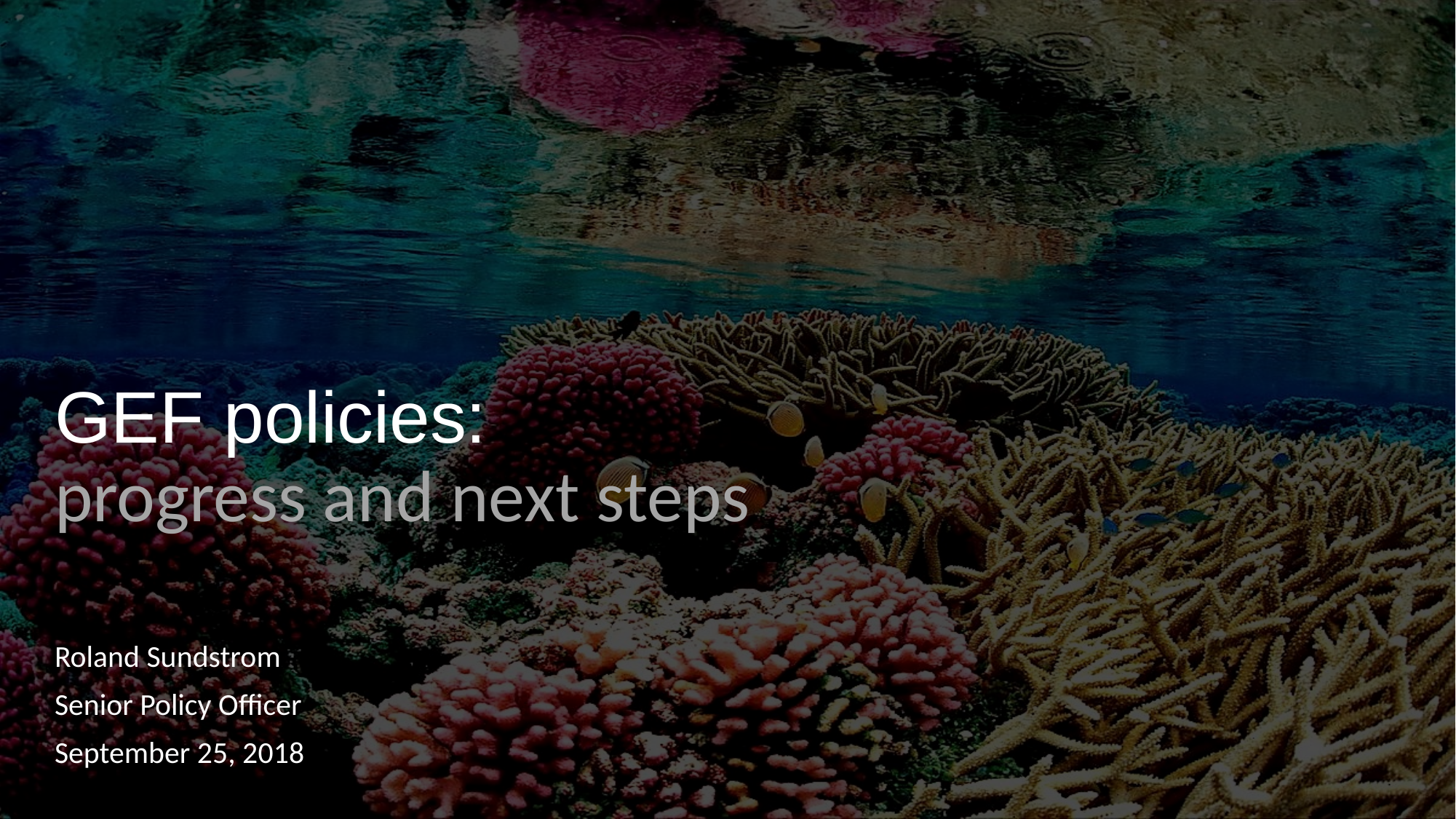

# GEF policies: progress and next steps
Roland Sundstrom
Senior Policy Officer
September 25, 2018